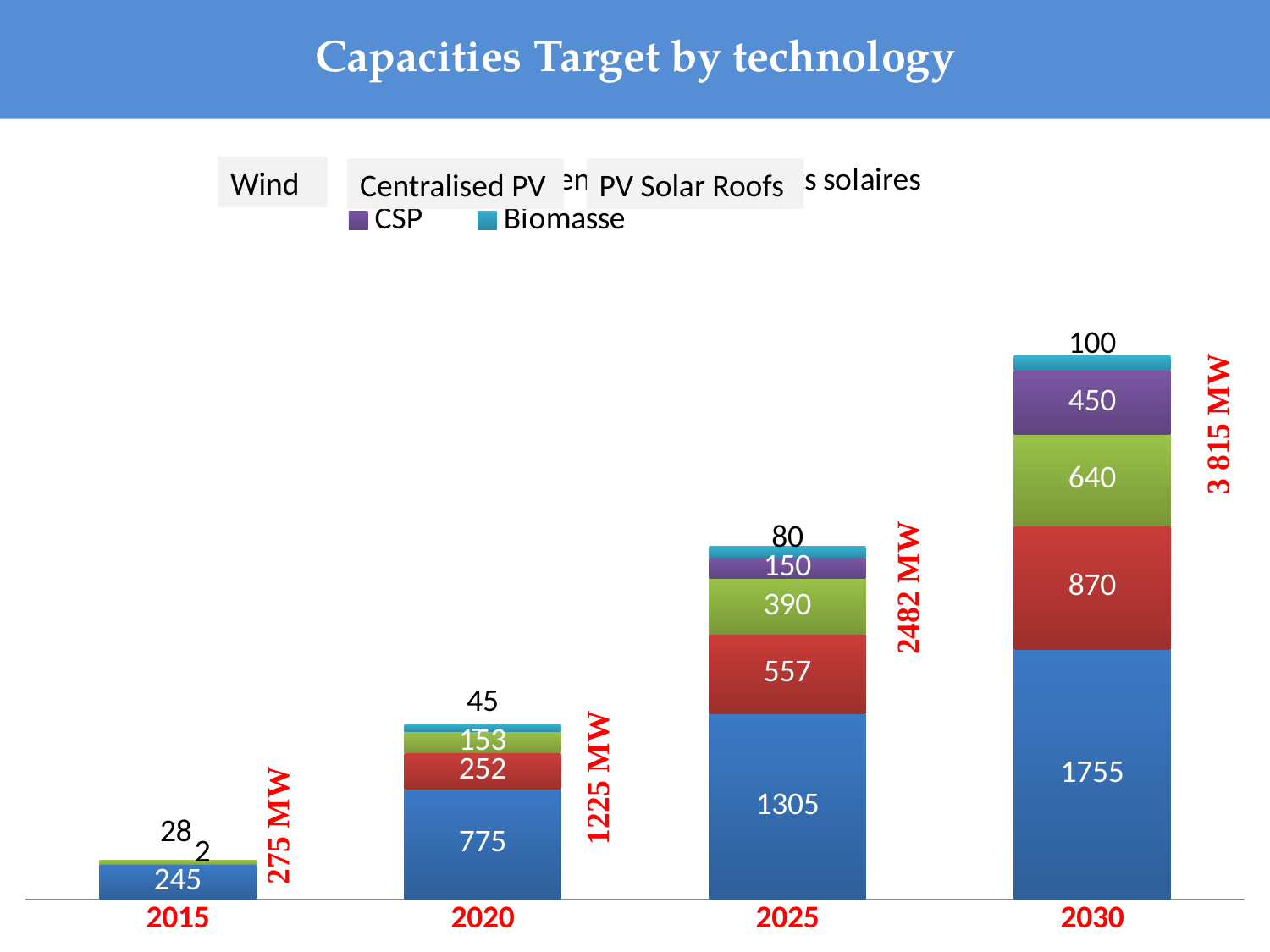

# Capacities Target by technology

### Chart

| Category | Eolien | PV centralisé | PV toits solaires | CSP | Biomasse |
|---|---|---|---|---|---|
| 2015 | 245.0 | 2.0 | 28.0 | 0.0 | 0.0 |
| 2020 | 775.0 | 252.0 | 153.0 | 0.0 | 45.0 |
| 2025 | 1305.0 | 557.0 | 390.0 | 150.0 | 80.0 |
| 2030 | 1755.0 | 870.0 | 640.0 | 450.0 | 100.0 |
Wind
Centralised PV
PV Solar Roofs